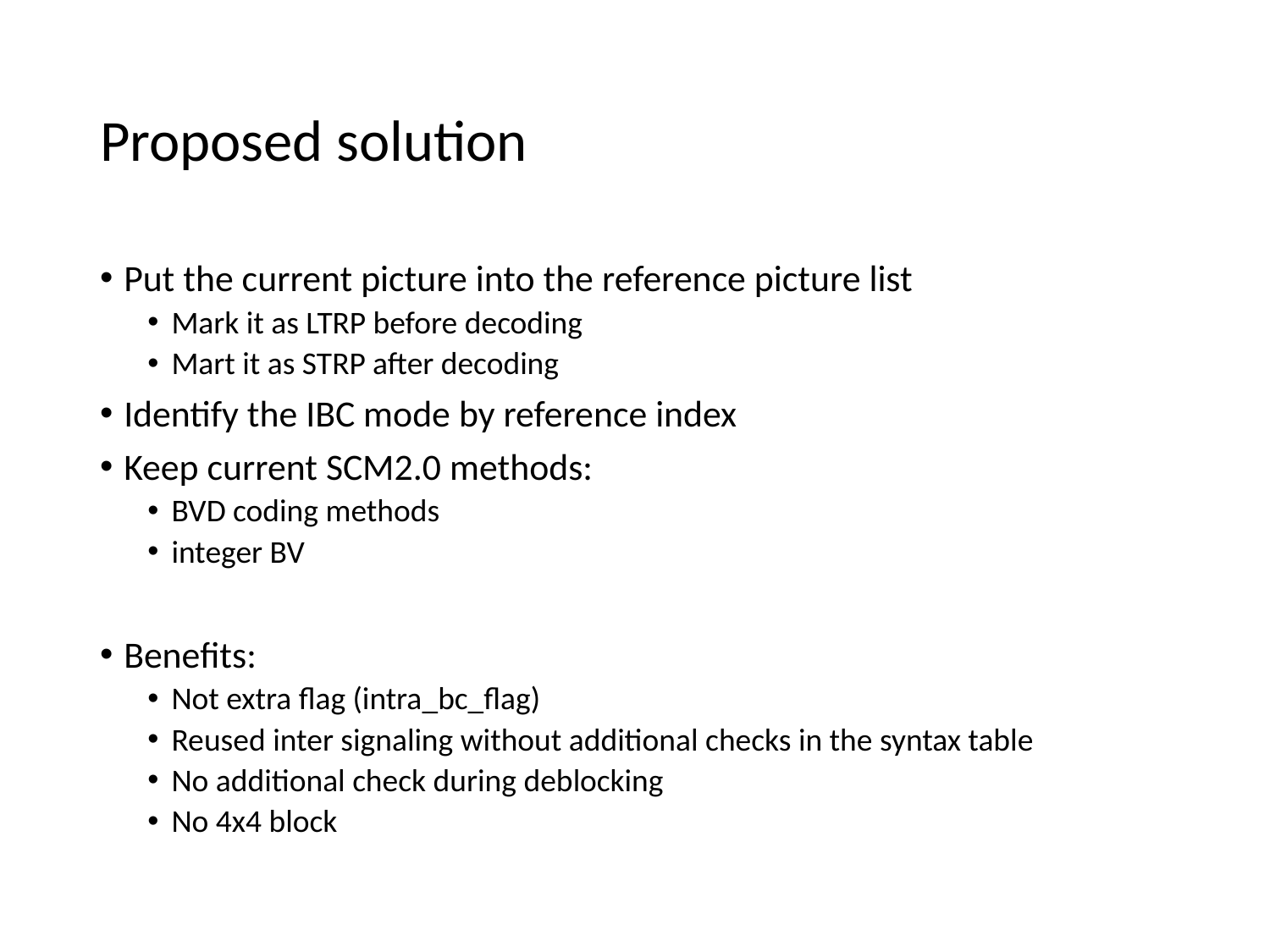

# Proposed solution
Put the current picture into the reference picture list
Mark it as LTRP before decoding
Mart it as STRP after decoding
Identify the IBC mode by reference index
Keep current SCM2.0 methods:
BVD coding methods
integer BV

Benefits:
Not extra flag (intra_bc_flag)
Reused inter signaling without additional checks in the syntax table
No additional check during deblocking
No 4x4 block